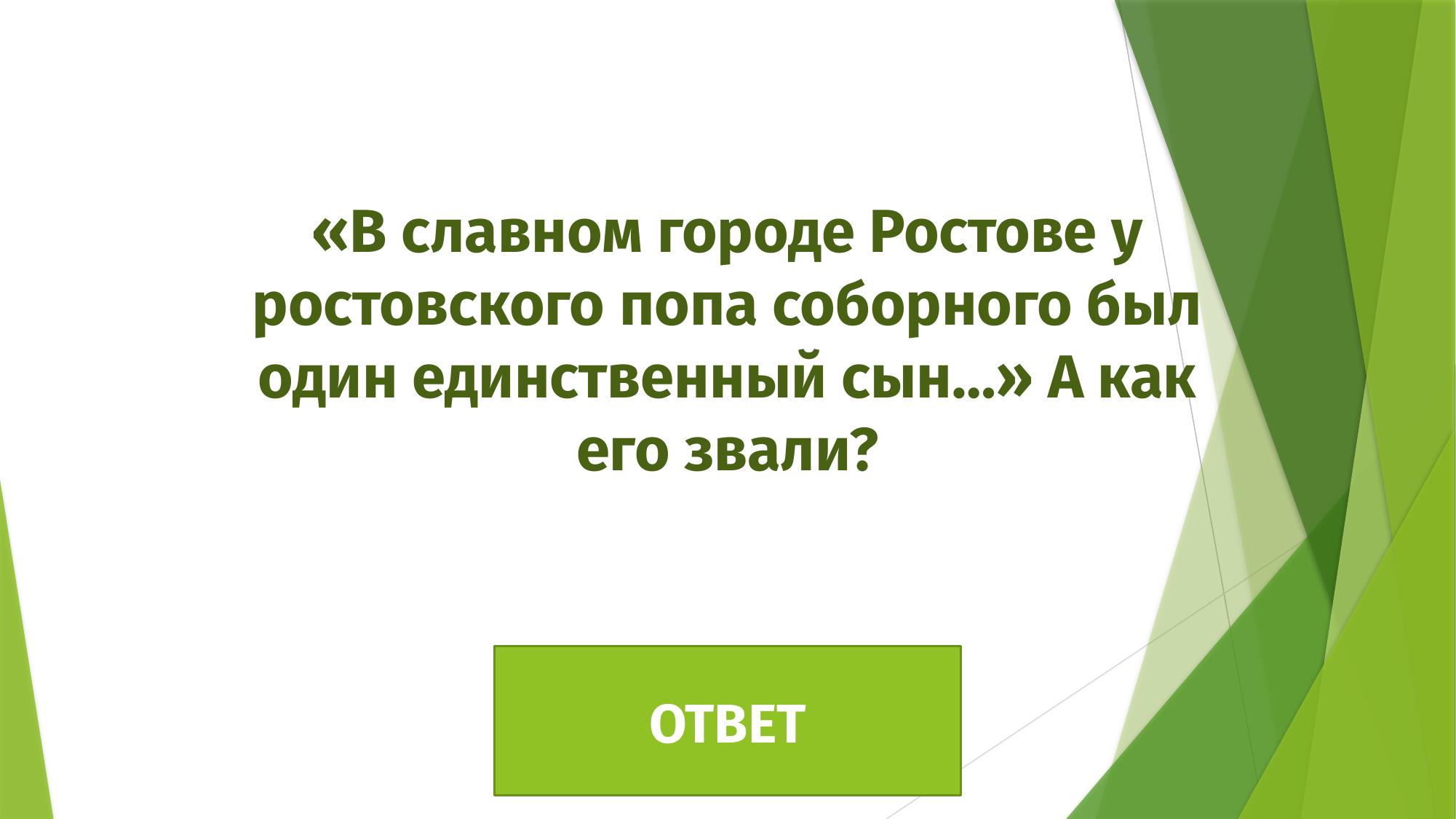

«В славном городе Ростове у ростовского попа соборного был один единственный сын…» А как его звали?